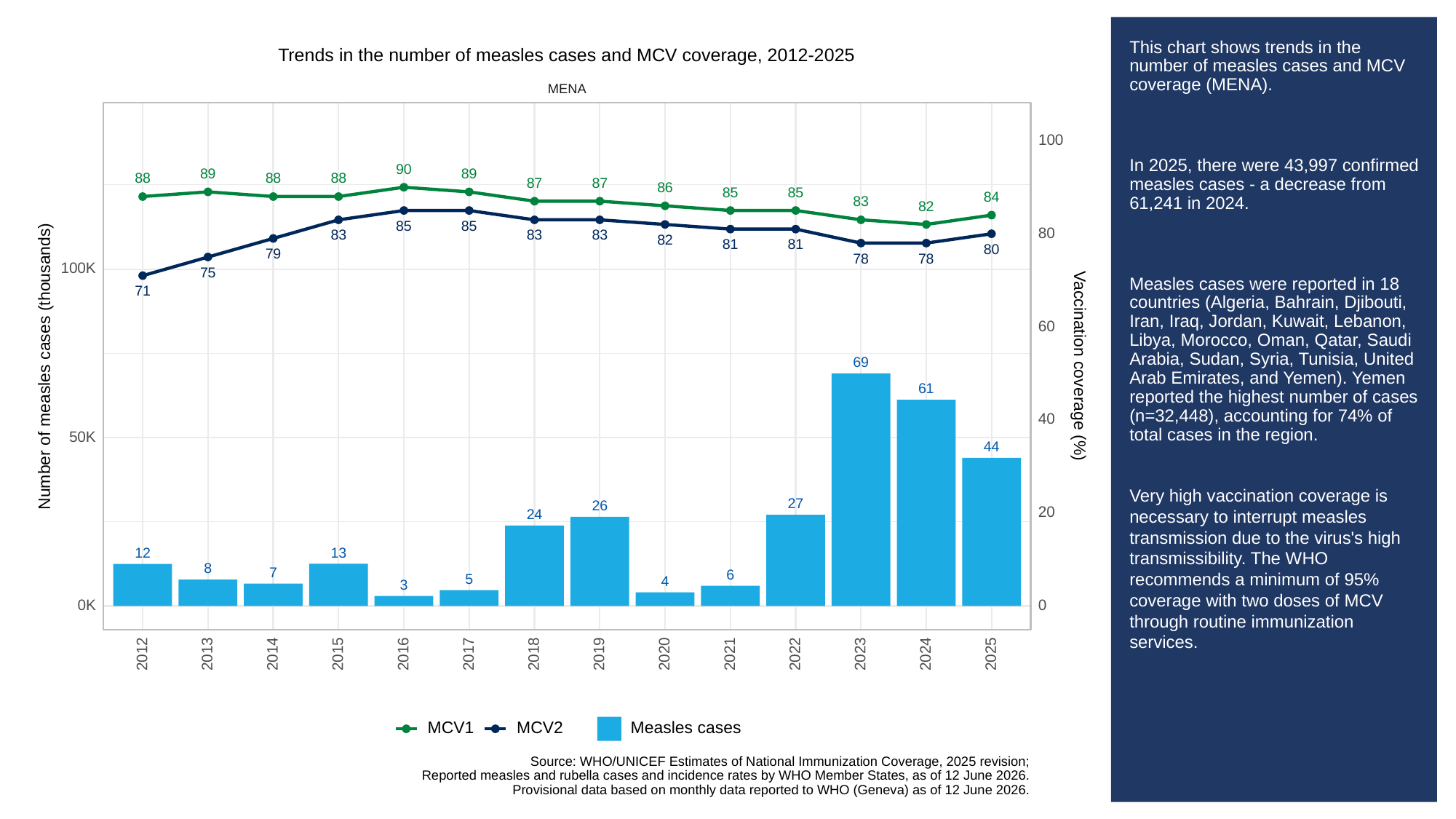

# This chart shows trends in the number of measles cases and MCV coverage (MENA).

In 2025, there were 43,997 confirmed measles cases - a decrease from 61,241 in 2024.

Measles cases were reported in 18 countries (Algeria, Bahrain, Djibouti, Iran, Iraq, Jordan, Kuwait, Lebanon, Libya, Morocco, Oman, Qatar, Saudi Arabia, Sudan, Syria, Tunisia, United Arab Emirates, and Yemen). Yemen reported the highest number of cases (n=32,448), accounting for 74% of total cases in the region.

Very high vaccination coverage is necessary to interrupt measles transmission due to the virus's high transmissibility. The WHO recommends a minimum of 95% coverage with two doses of MCV through routine immunization services.

Trends in the number of measles cases and MCV coverage, 2012-2025
MENA

100
90
89
89
88
88
88
87
87
86

85
85

84

83

82

85
85

80

83
83
83

82

81
81
80
79

78
78
100K
75

71
60

69
Number of measles cases (thousands)
Vaccination coverage (%)

61

40
50K

44

27
26
20
24

13
12

8
7
6
5
4

3

0K
0

2013
2023
2012
2014
2015
2016
2017
2018
2019
2020
2021
2022
2024
2025

MCV1
MCV2
Measles cases

Source: WHO/UNICEF Estimates of National Immunization Coverage, 2025 revision;
Reported measles and rubella cases and incidence rates by WHO Member States, as of 12 June 2026.
Provisional data based on monthly data reported to WHO (Geneva) as of 12 June 2026.